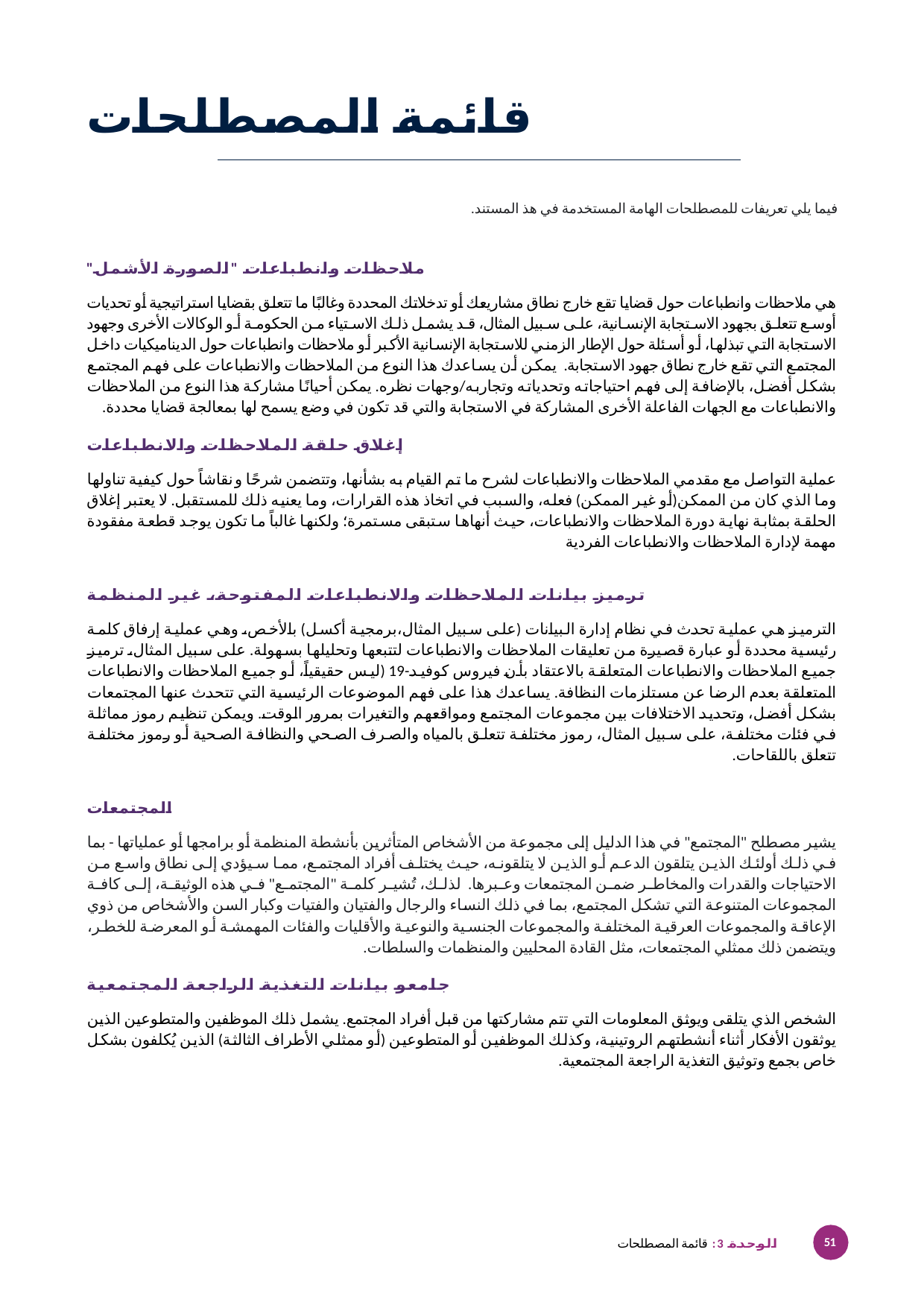

# قائمة المصطلحات

فيما يلي تعريفات للمصطلحات الهامة المستخدمة في هذ المستند.
ملاحظات وانطباعات "الصورة الأشمل"
هي ملاحظات وانطباعات حول قضايا تقع خارج نطاق مشاريعك أو تدخلاتك المحددة وغالبًا ما تتعلق بقضايا استراتيجية أو تحديات أوسع تتعلق بجهود الاستجابة الإنسانية، على سبيل المثال، قد يشمل ذلك الاستياء من الحكومة أو الوكالات الأخرى وجهود الاستجابة التي تبذلها، أو أسئلة حول الإطار الزمني للاستجابة الإنسانية الأكبر أو ملاحظات وانطباعات حول الديناميكيات داخل المجتمع التي تقع خارج نطاق جهود الاستجابة. يمكن أن يساعدك هذا النوع من الملاحظات والانطباعات على فهم المجتمع بشكل أفضل، بالإضافة إلى فهم احتياجاته وتحدياته وتجاربه/وجهات نظره. يمكن أحيانًا مشاركة هذا النوع من الملاحظات والانطباعات مع الجهات الفاعلة الأخرى المشاركة في الاستجابة والتي قد تكون في وضع يسمح لها بمعالجة قضايا محددة.

إغلاق حلقة الملاحظات والانطباعات
عملية التواصل مع مقدمي الملاحظات والانطباعات لشرح ما تم القيام به بشأنها، وتتضمن شرحًا ونقاشاً حول كيفية تناولها وما الذي كان من الممكن(أو غير الممكن) فعله، والسبب في اتخاذ هذه القرارات، وما يعنيه ذلك للمستقبل. لا يعتبر إغلاق الحلقة بمثابة نهاية دورة الملاحظات والانطباعات، حيث أنهاها ستبقى مستمرة؛ ولكنها غالباً ما تكون يوجد قطعة مفقودة مهمة لإدارة الملاحظات والانطباعات الفردية

ترميز بيانات الملاحظات والانطباعات المفتوحة، غير المنظمة
الترميز هي عملية تحدث في نظام إدارة البيانات (على سبيل المثال،برمجية أكسل) بالأخص، وهي عملية إرفاق كلمة رئيسية محددة أو عبارة قصيرة من تعليقات الملاحظات والانطباعات لتتبعها وتحليلها بسهولة. على سبيل المثال، ترميز جميع الملاحظات والانطباعات المتعلقة بالاعتقاد بأن فيروس كوفيد-19 (ليس حقيقياً، أو جميع الملاحظات والانطباعات المتعلقة بعدم الرضا عن مستلزمات النظافة. يساعدك هذا على فهم الموضوعات الرئيسية التي تتحدث عنها المجتمعات بشكل أفضل، وتحديد الاختلافات بين مجموعات المجتمع ومواقعهم والتغيرات بمرور الوقت. ويمكن تنظيم رموز مماثلة في فئات مختلفة، على سبيل المثال، رموز مختلفة تتعلق بالمياه والصرف الصحي والنظافة الصحية أو رموز مختلفة تتعلق باللقاحات.

المجتمعات
يشير مصطلح "المجتمع" في هذا الدليل إلى مجموعة من الأشخاص المتأثرين بأنشطة المنظمة أو برامجها أو عملياتها - بما في ذلك أولئك الذين يتلقون الدعم أو الذين لا يتلقونه، حيث يختلف أفراد المجتمع، مما سيؤدي إلى نطاق واسع من الاحتياجات والقدرات والمخاطر ضمن المجتمعات وعبرها.  لذلك، تُشير كلمة "المجتمع" في هذه الوثيقة، إلى كافة المجموعات المتنوعة التي تشكل المجتمع، بما في ذلك النساء والرجال والفتيان والفتيات وكبار السن والأشخاص من ذوي الإعاقة والمجموعات العرقية المختلفة والمجموعات الجنسية والنوعية والأقليات والفئات المهمشة أو المعرضة للخطر، ويتضمن ذلك ممثلي المجتمعات، مثل القادة المحليين والمنظمات والسلطات.

جامعو بيانات التغذية الراجعة المجتمعية
الشخص الذي يتلقى ويوثق المعلومات التي تتم مشاركتها من قبل أفراد المجتمع. يشمل ذلك الموظفين والمتطوعين الذين يوثقون الأفكار أثناء أنشطتهم الروتينية، وكذلك الموظفين أو المتطوعين (أو ممثلي الأطراف الثالثة) الذين يُكلفون بشكل خاص بجمع وتوثيق التغذية الراجعة المجتمعية.

51
الوحدة 3: قائمة المصطلحات